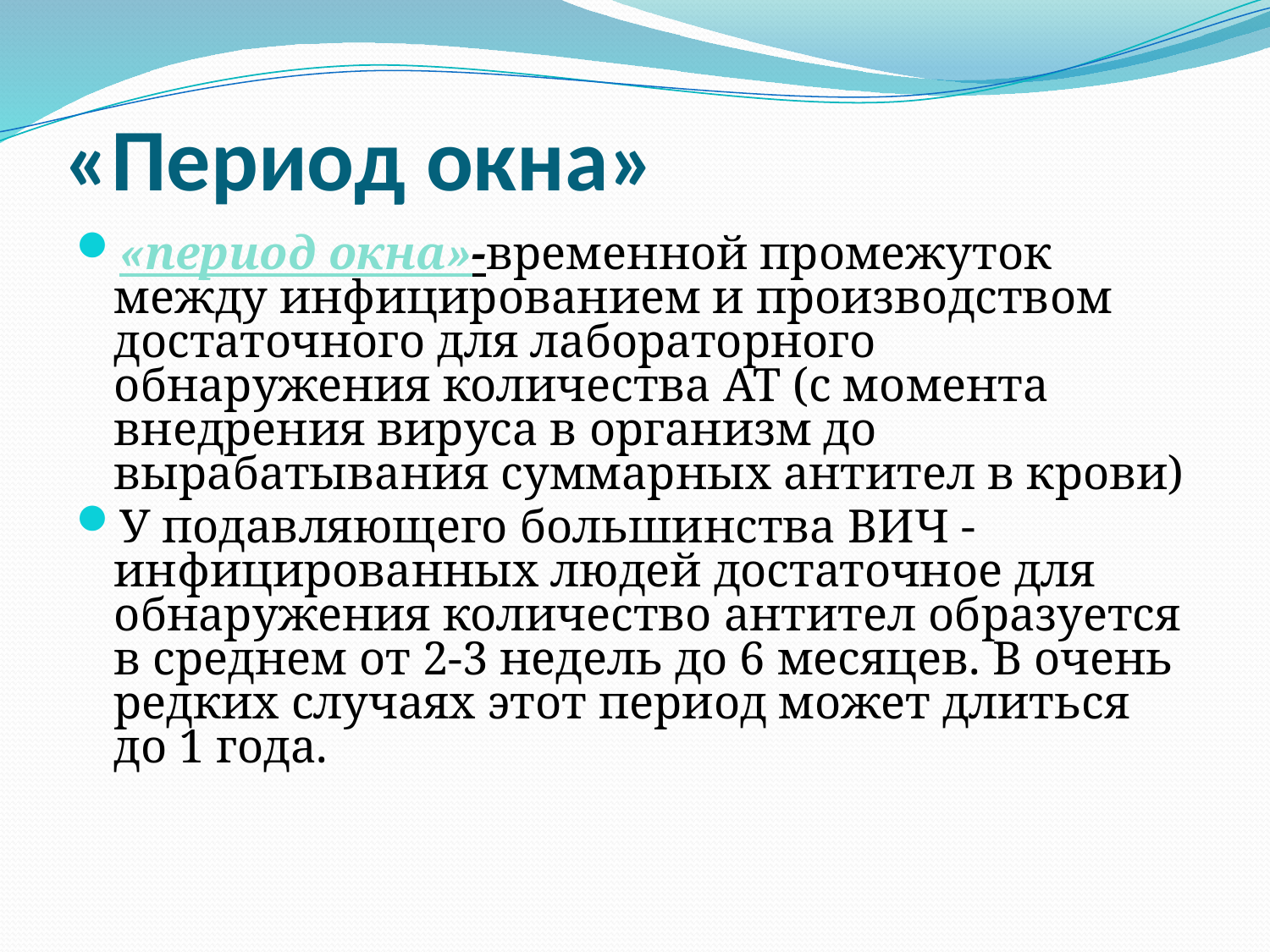

# «Период окна»
«период окна»-временной промежуток между инфицированием и производством достаточного для лабораторного обнаружения количества АТ (с момента внедрения вируса в организм до вырабатывания суммарных антител в крови)
У подавляющего большинства ВИЧ - инфицированных людей достаточное для обнаружения количество антител образуется в среднем от 2-3 недель до 6 месяцев. В очень редких случаях этот период может длиться до 1 года.